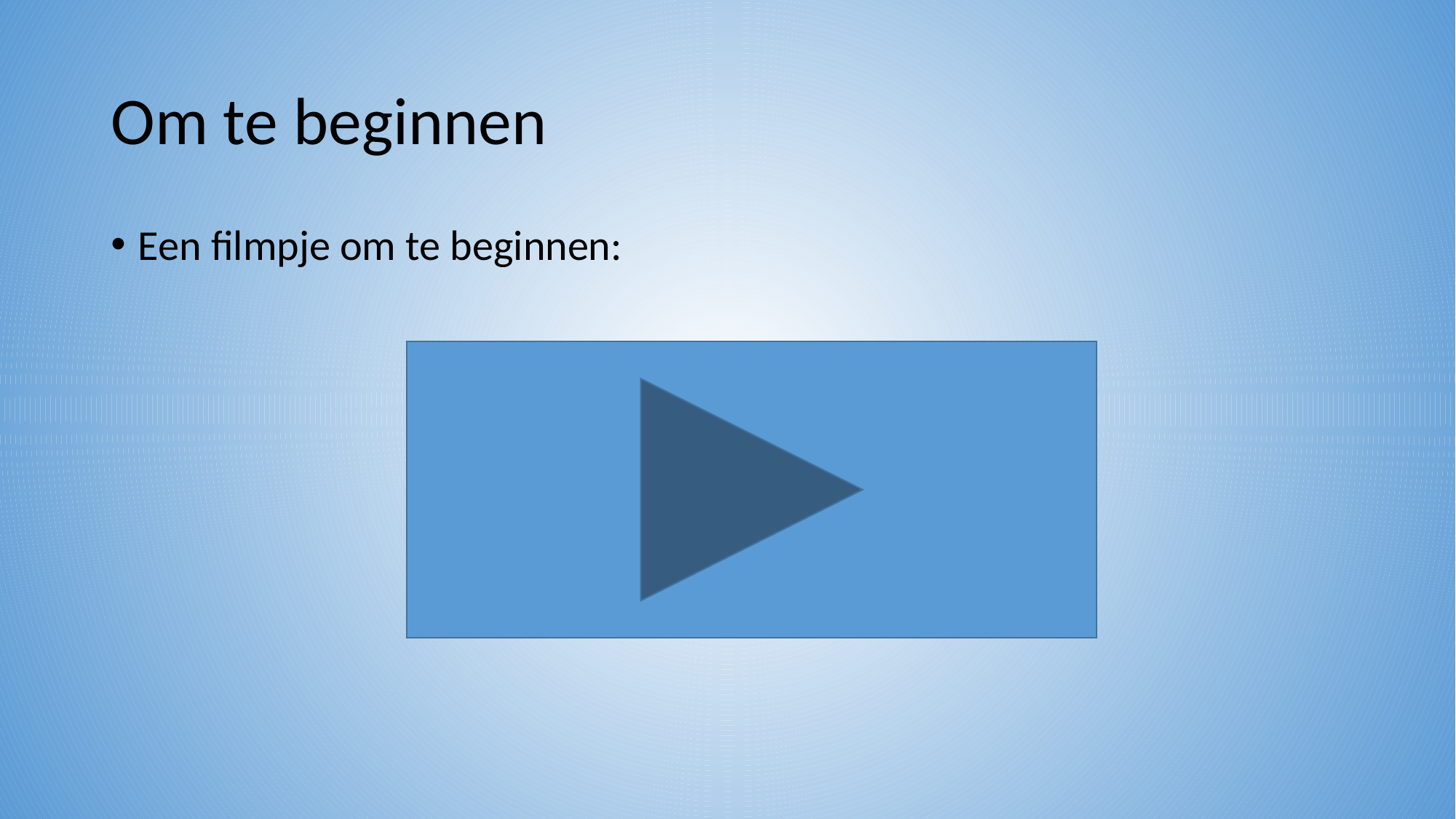

# Om te beginnen
Een filmpje om te beginnen: